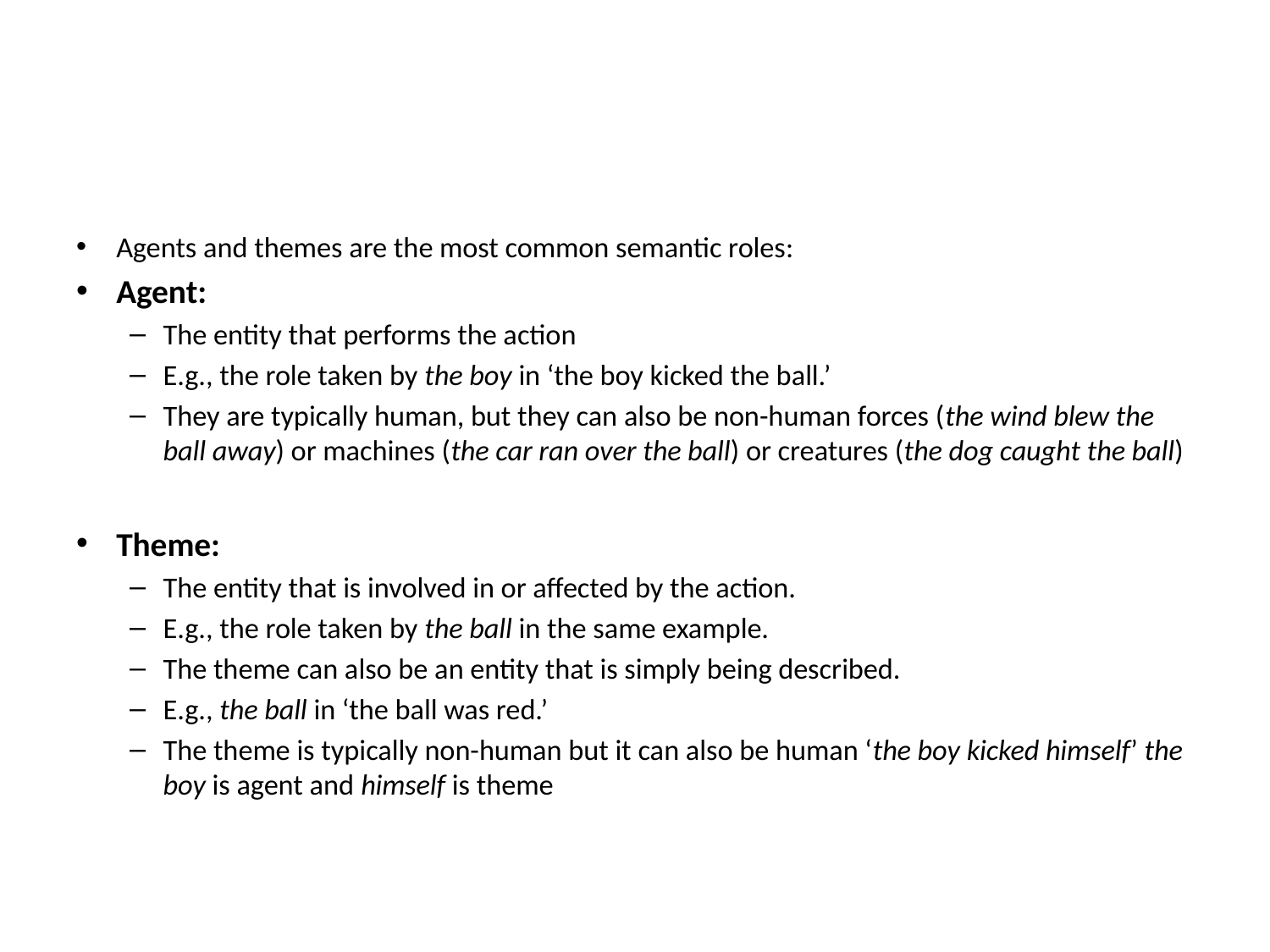

#
Agents and themes are the most common semantic roles:
Agent:
The entity that performs the action
E.g., the role taken by the boy in ‘the boy kicked the ball.’
They are typically human, but they can also be non-human forces (the wind blew the ball away) or machines (the car ran over the ball) or creatures (the dog caught the ball)

Theme:
The entity that is involved in or affected by the action.
E.g., the role taken by the ball in the same example.
The theme can also be an entity that is simply being described.
E.g., the ball in ‘the ball was red.’
The theme is typically non-human but it can also be human ‘the boy kicked himself’ the boy is agent and himself is theme